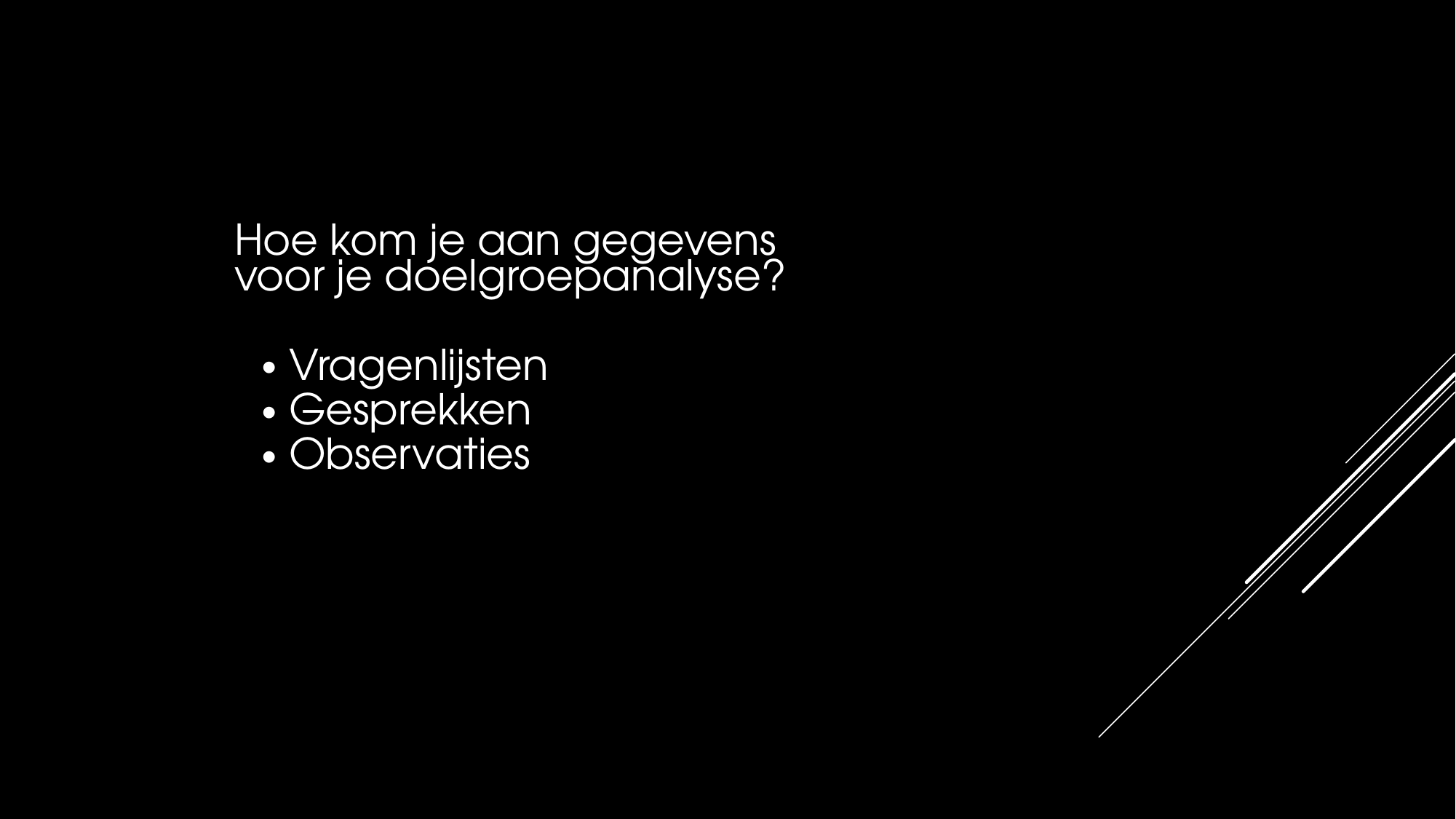

Hoe kom je aan gegevens voor je doelgroepanalyse?

Vragenlijsten
Gesprekken
Observaties